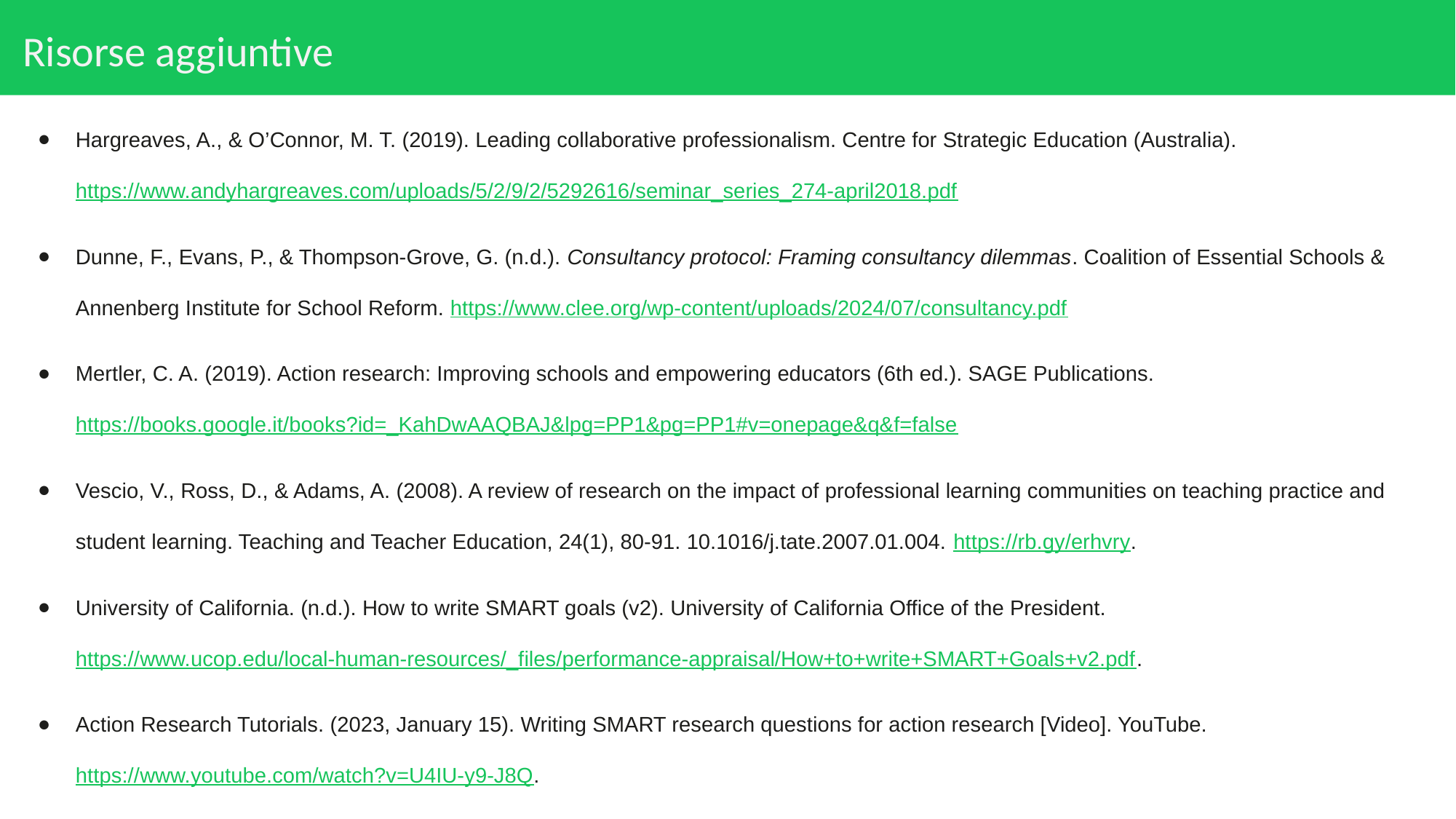

# Risorse aggiuntive
Hargreaves, A., & O’Connor, M. T. (2019). Leading collaborative professionalism. Centre for Strategic Education (Australia). https://www.andyhargreaves.com/uploads/5/2/9/2/5292616/seminar_series_274-april2018.pdf
Dunne, F., Evans, P., & Thompson-Grove, G. (n.d.). Consultancy protocol: Framing consultancy dilemmas. Coalition of Essential Schools & Annenberg Institute for School Reform. https://www.clee.org/wp-content/uploads/2024/07/consultancy.pdf
Mertler, C. A. (2019). Action research: Improving schools and empowering educators (6th ed.). SAGE Publications. https://books.google.it/books?id=_KahDwAAQBAJ&lpg=PP1&pg=PP1#v=onepage&q&f=false
Vescio, V., Ross, D., & Adams, A. (2008). A review of research on the impact of professional learning communities on teaching practice and student learning. Teaching and Teacher Education, 24(1), 80-91. 10.1016/j.tate.2007.01.004. https://rb.gy/erhvry.
University of California. (n.d.). How to write SMART goals (v2). University of California Office of the President. https://www.ucop.edu/local-human-resources/_files/performance-appraisal/How+to+write+SMART+Goals+v2.pdf.
Action Research Tutorials. (2023, January 15). Writing SMART research questions for action research [Video]. YouTube. https://www.youtube.com/watch?v=U4IU-y9-J8Q.